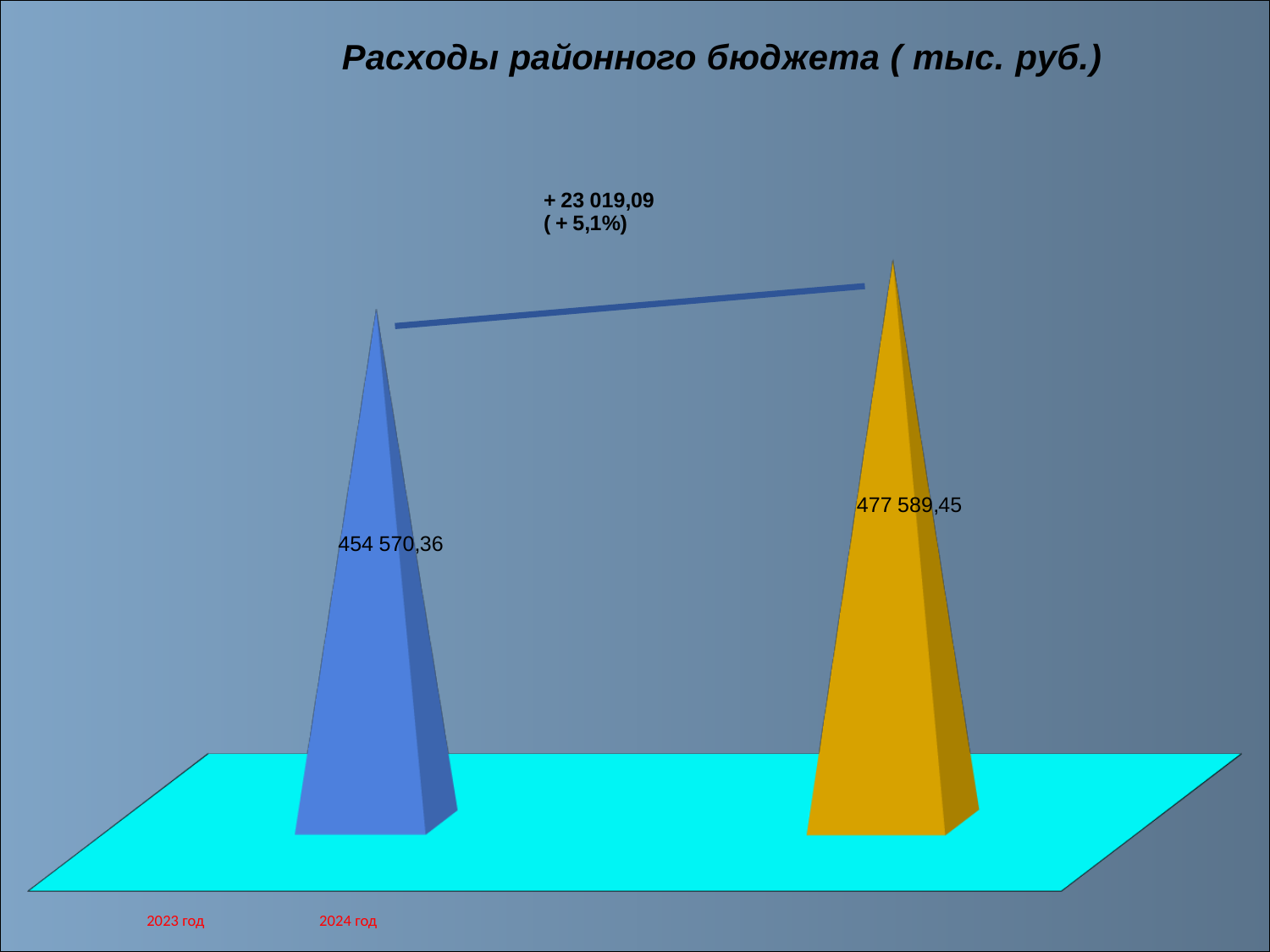

[unsupported chart]

[unsupported chart]

# 2023 год                                2024 год